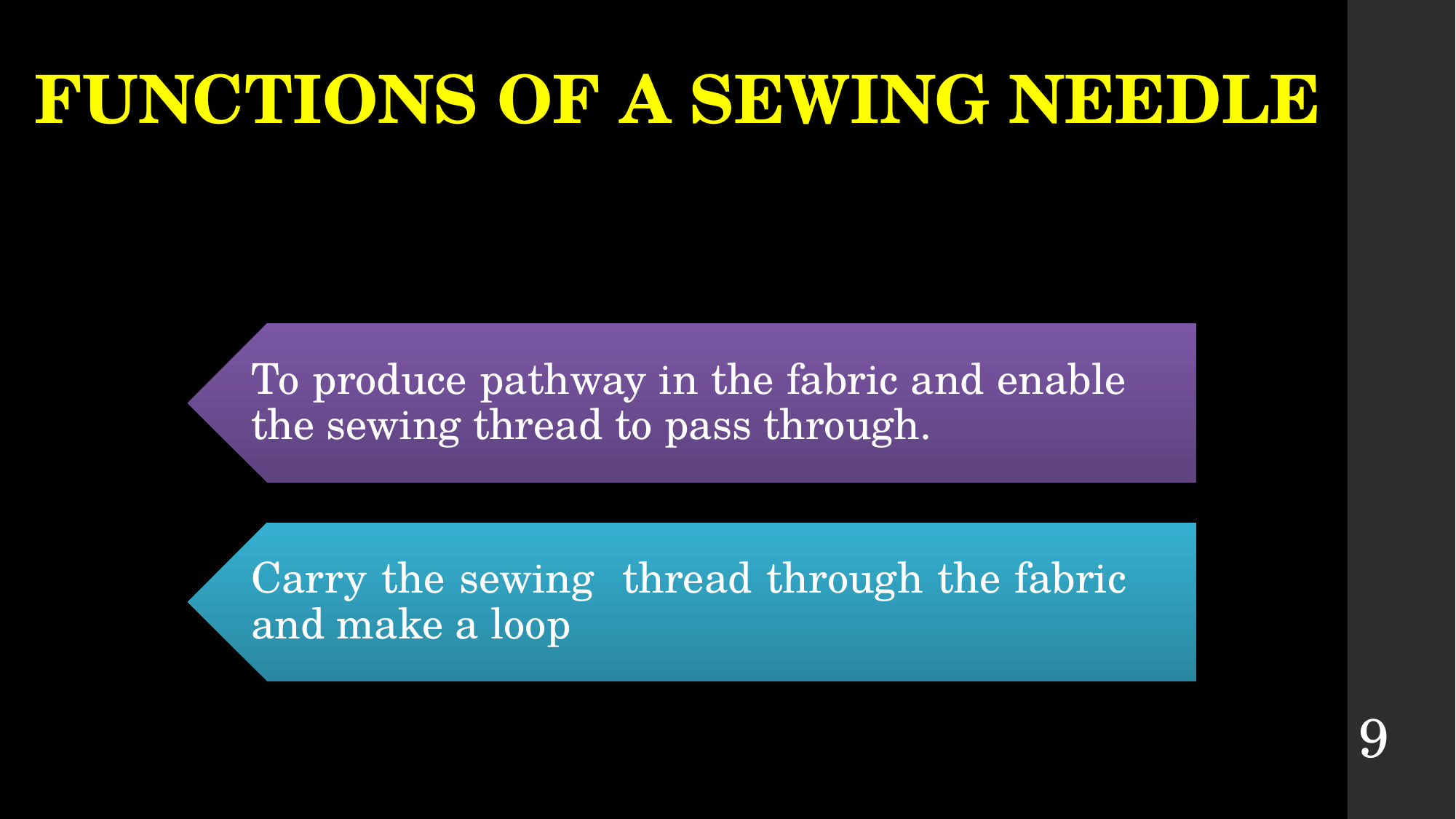

# FUNCTIONS OF A SEWING NEEDLE
To produce pathway in the fabric and enable the sewing thread to pass through.
Carry the sewing  thread through the fabric and make a loop
9